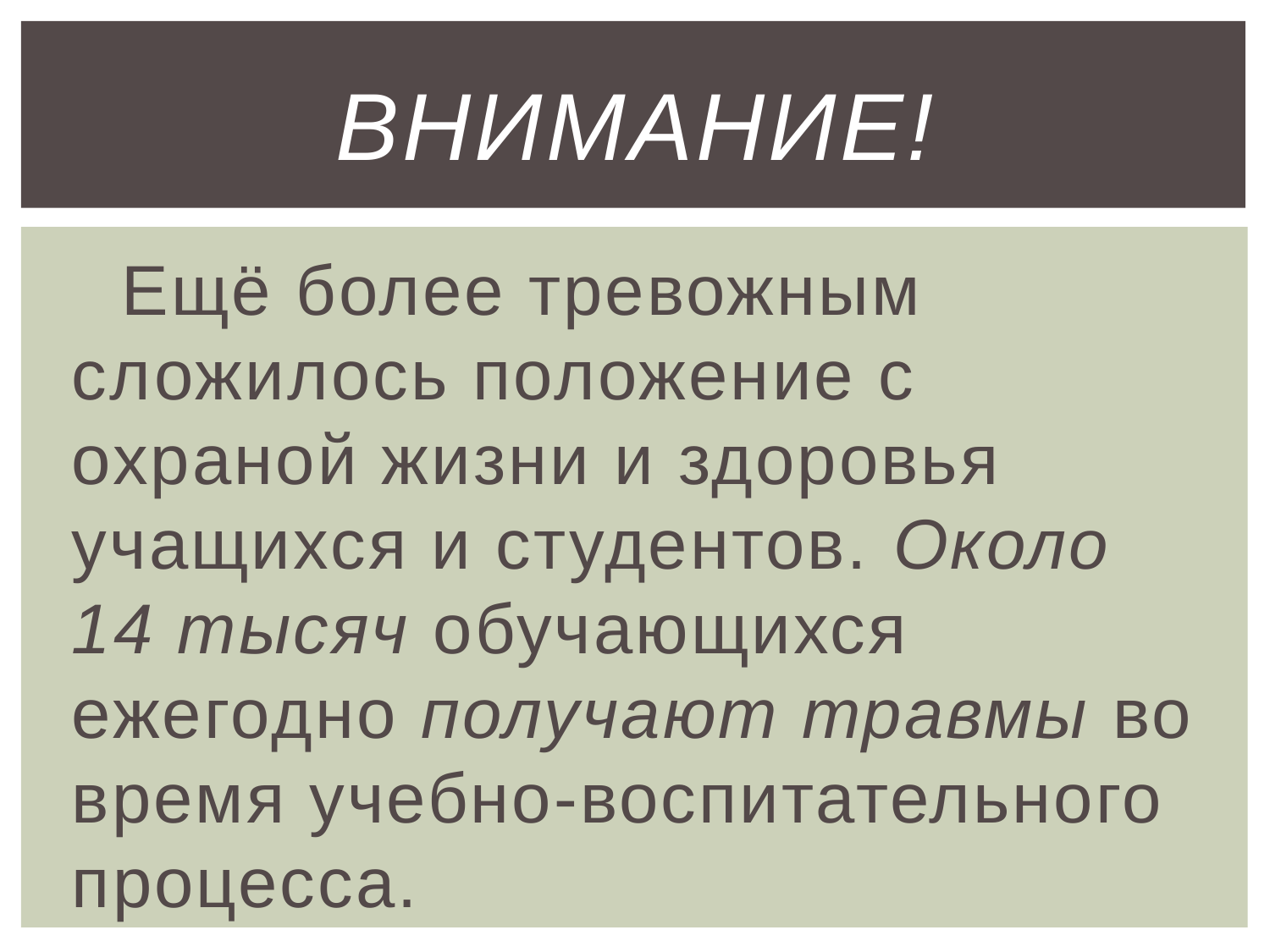

# ВНИМАНИЕ!
    Ещё более тревожным сложилось положение с охраной жизни и здоровья учащихся и студентов. Около 14 тысяч обучающихся ежегодно получают травмы во время учебно-воспитательного процесса.